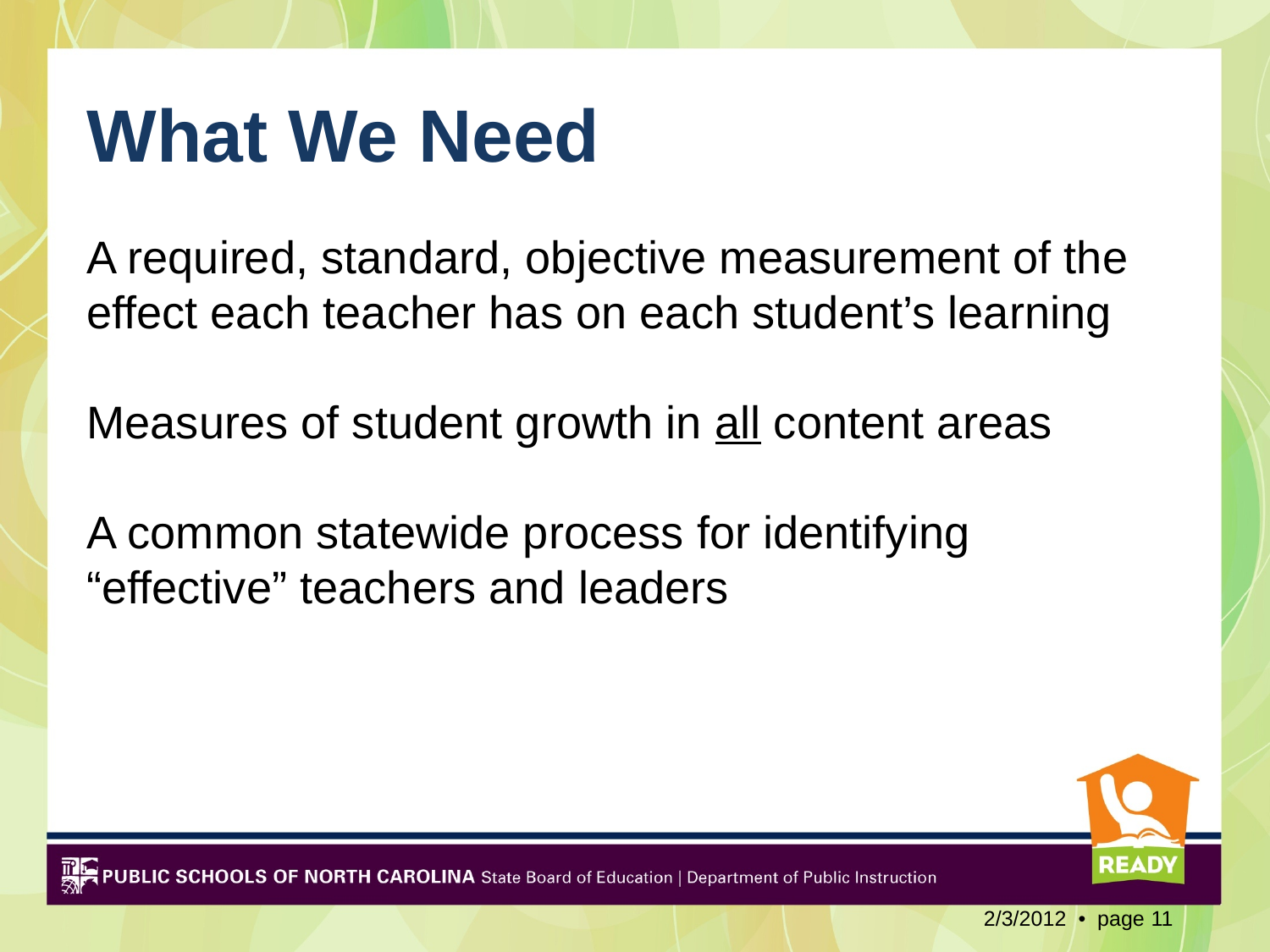

# What We Need
A required, standard, objective measurement of the effect each teacher has on each student’s learning

Measures of student growth in all content areas

A common statewide process for identifying “effective” teachers and leaders

2/3/2012  •  page 11